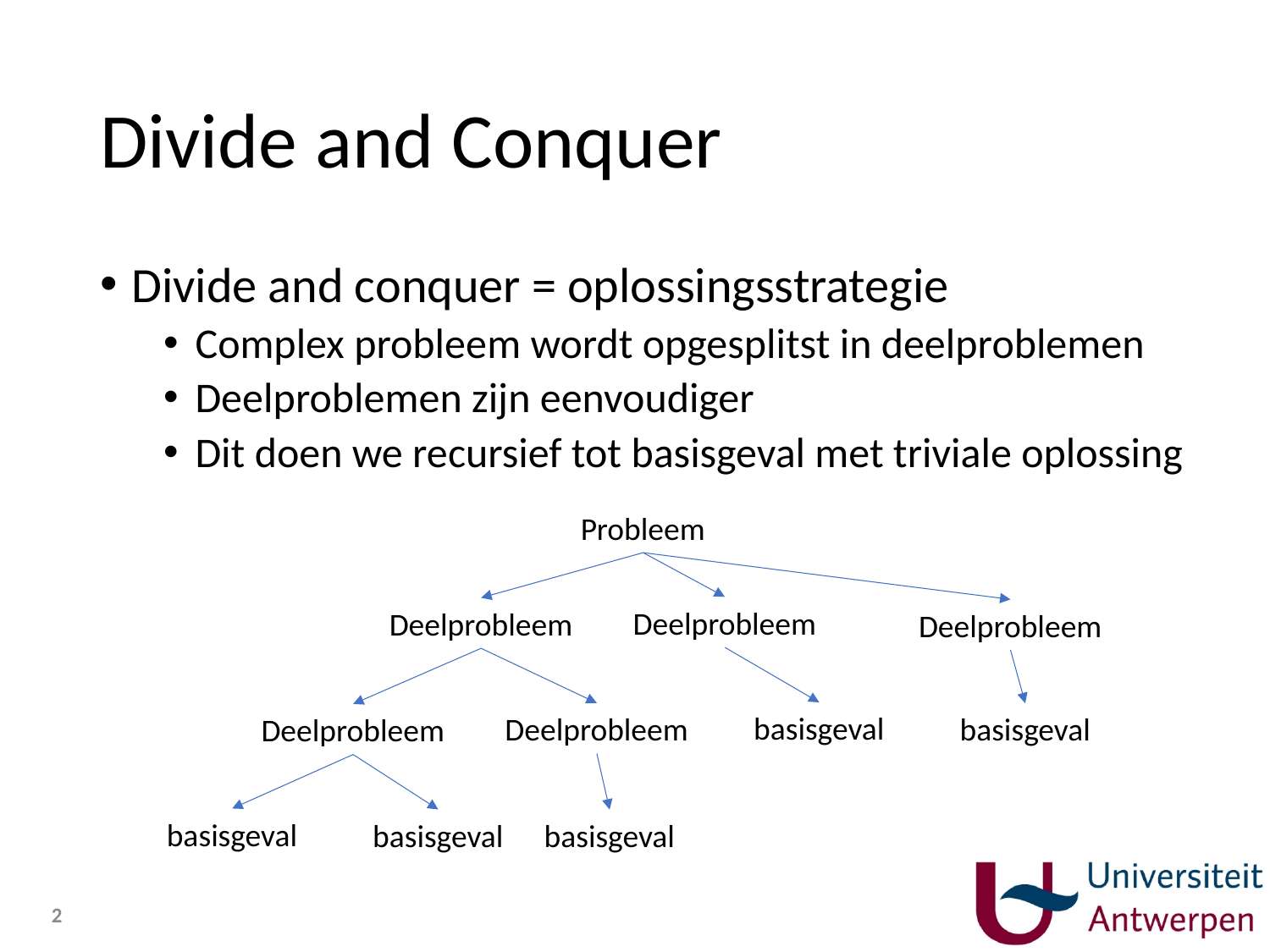

# Divide and Conquer
Divide and conquer = oplossingsstrategie
Complex probleem wordt opgesplitst in deelproblemen
Deelproblemen zijn eenvoudiger
Dit doen we recursief tot basisgeval met triviale oplossing
Probleem
Deelprobleem
Deelprobleem
Deelprobleem
basisgeval
Deelprobleem
basisgeval
Deelprobleem
basisgeval
basisgeval
basisgeval
2